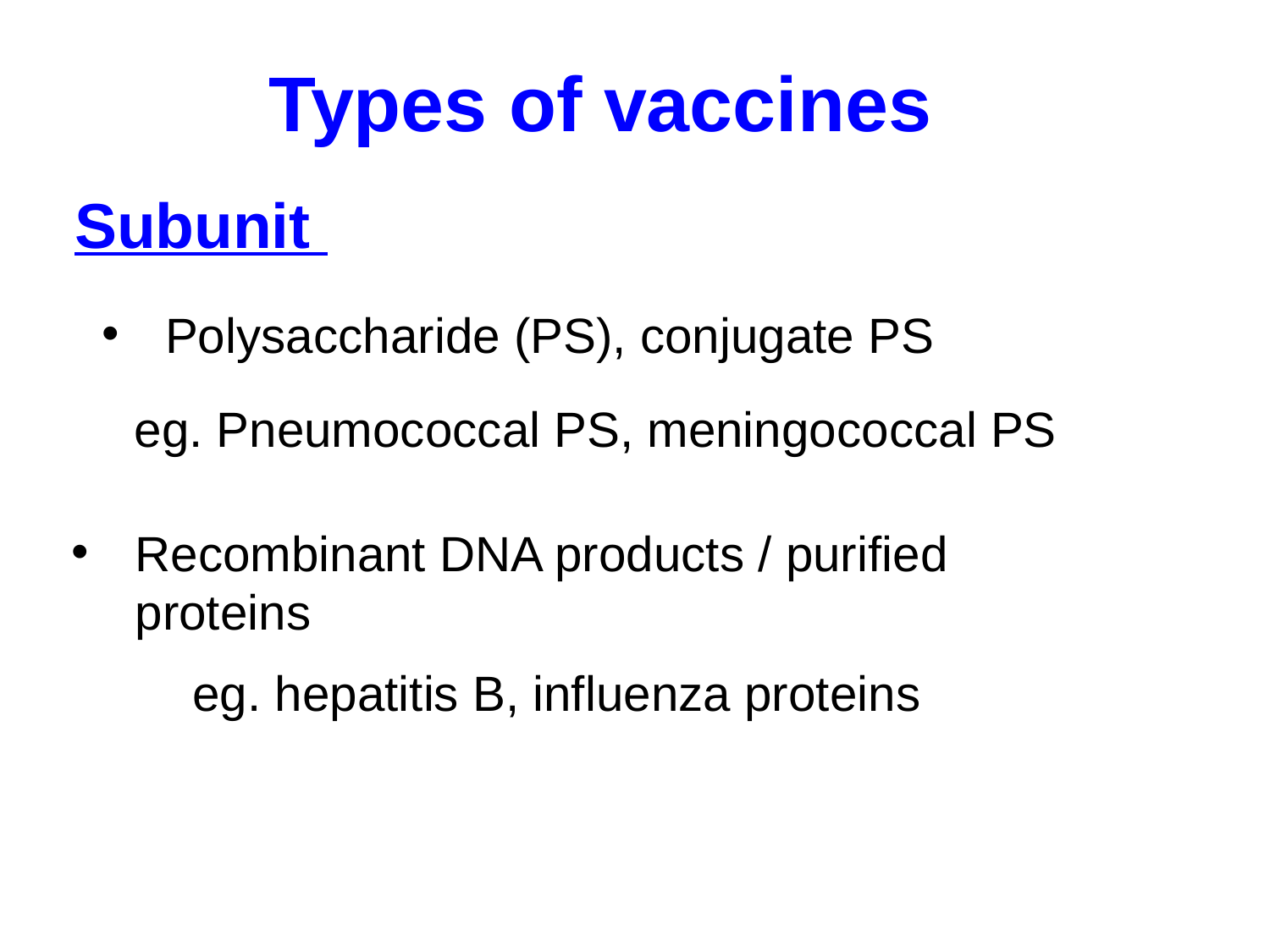

Types of vaccines
Subunit
Polysaccharide (PS), conjugate PS
eg. Pneumococcal PS, meningococcal PS
Recombinant DNA products / purified
proteins
eg. hepatitis B, influenza proteins